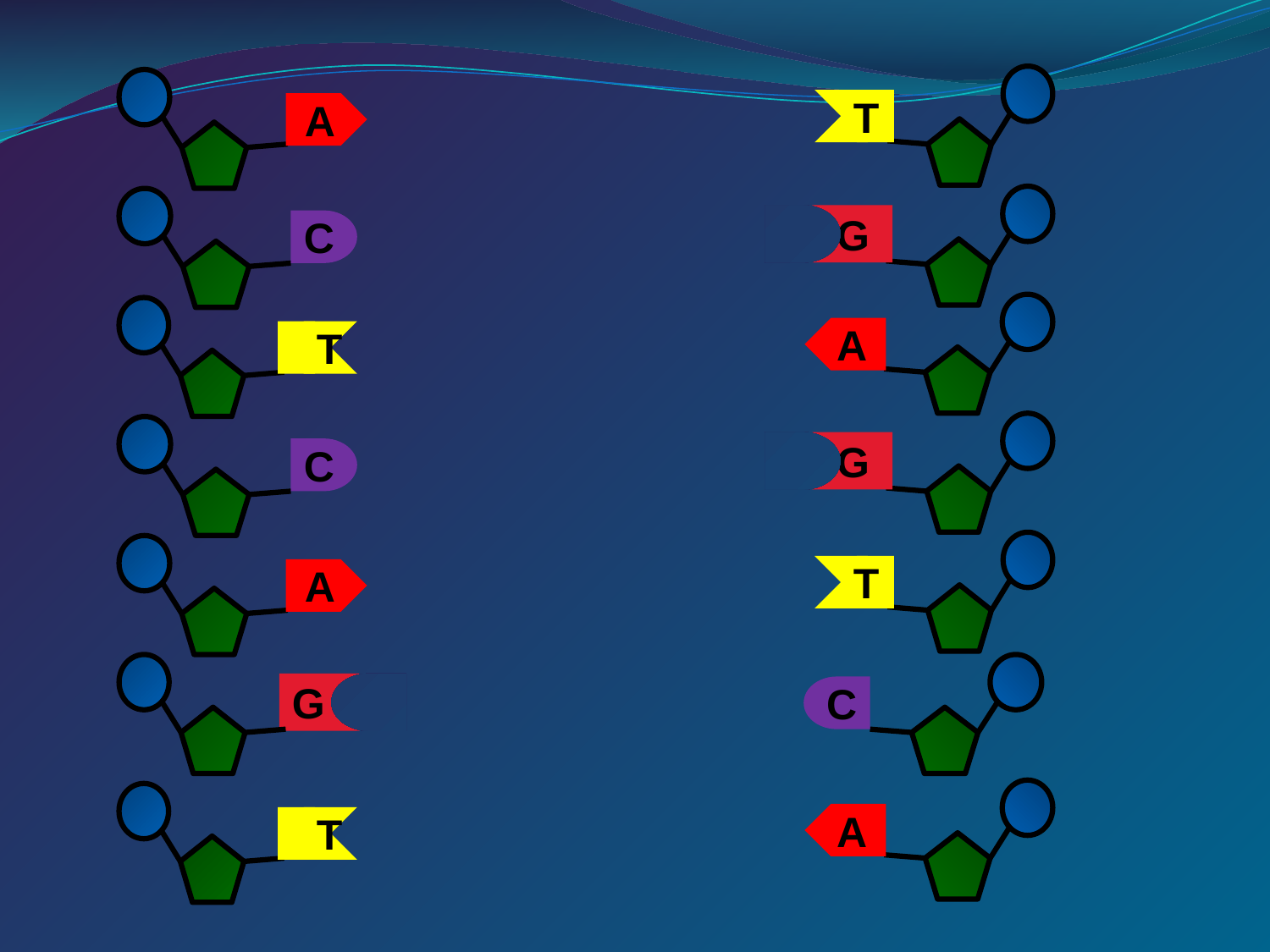

T

A

C

T

C

A

G

T

 G

A

 G

T

C

A